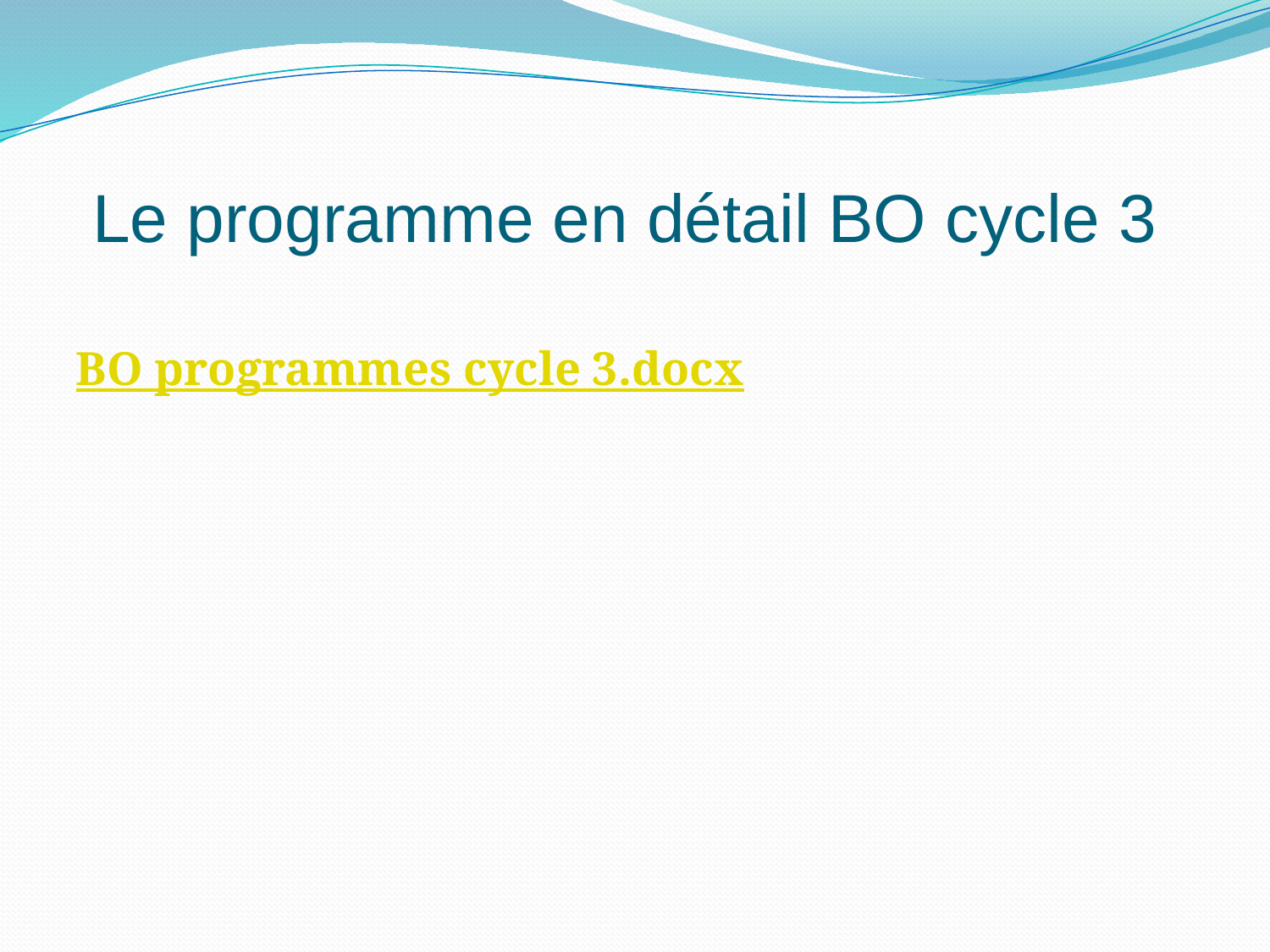

# Le programme en détail BO cycle 3

BO programmes cycle 3.docx